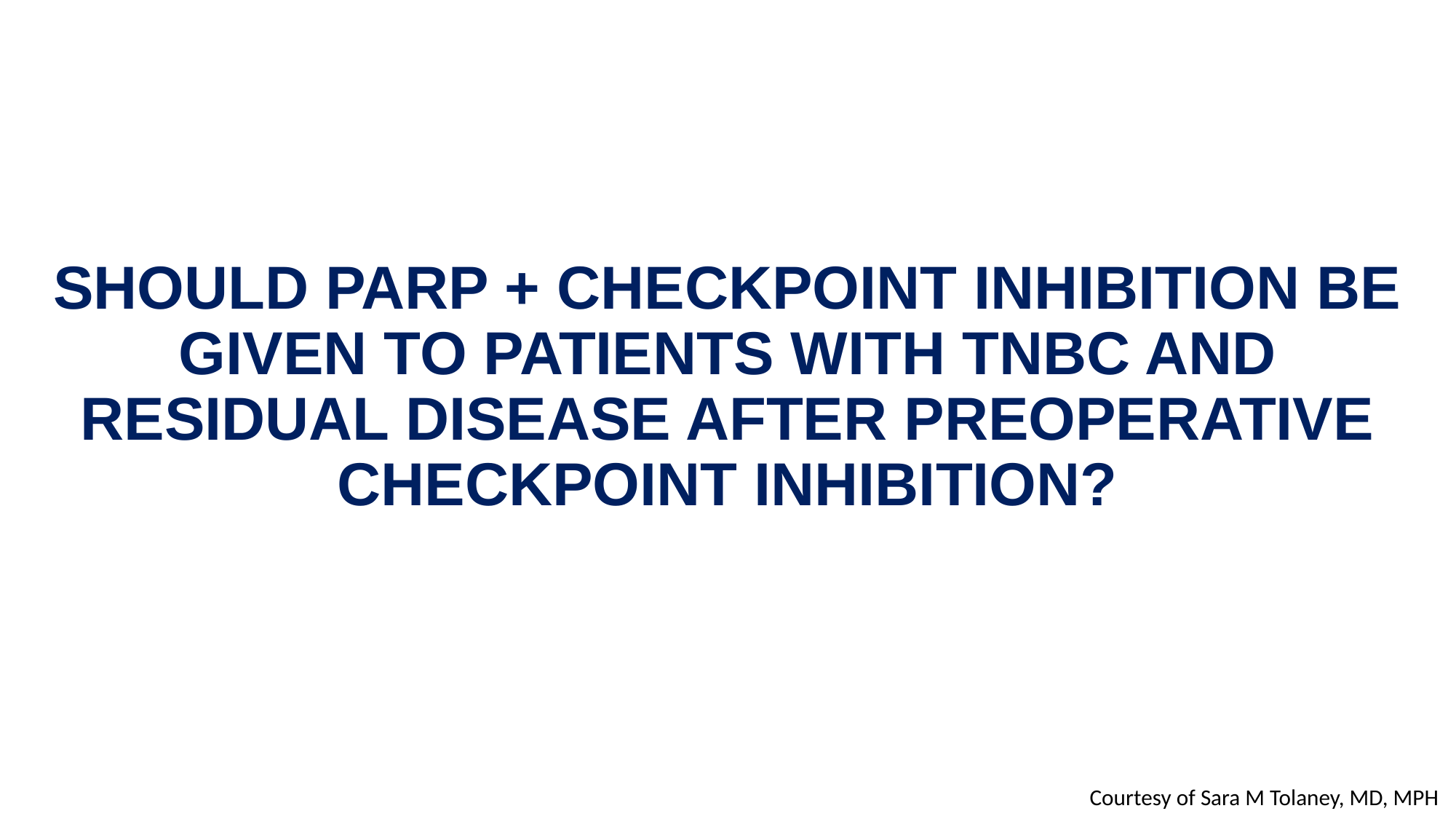

SHOULD PARP + CHECKPOINT INHIBITION BE GIVEN TO PATIENTS WITH TNBC AND RESIDUAL DISEASE AFTER PREOPERATIVE CHECKPOINT INHIBITION?
Courtesy of Sara M Tolaney, MD, MPH